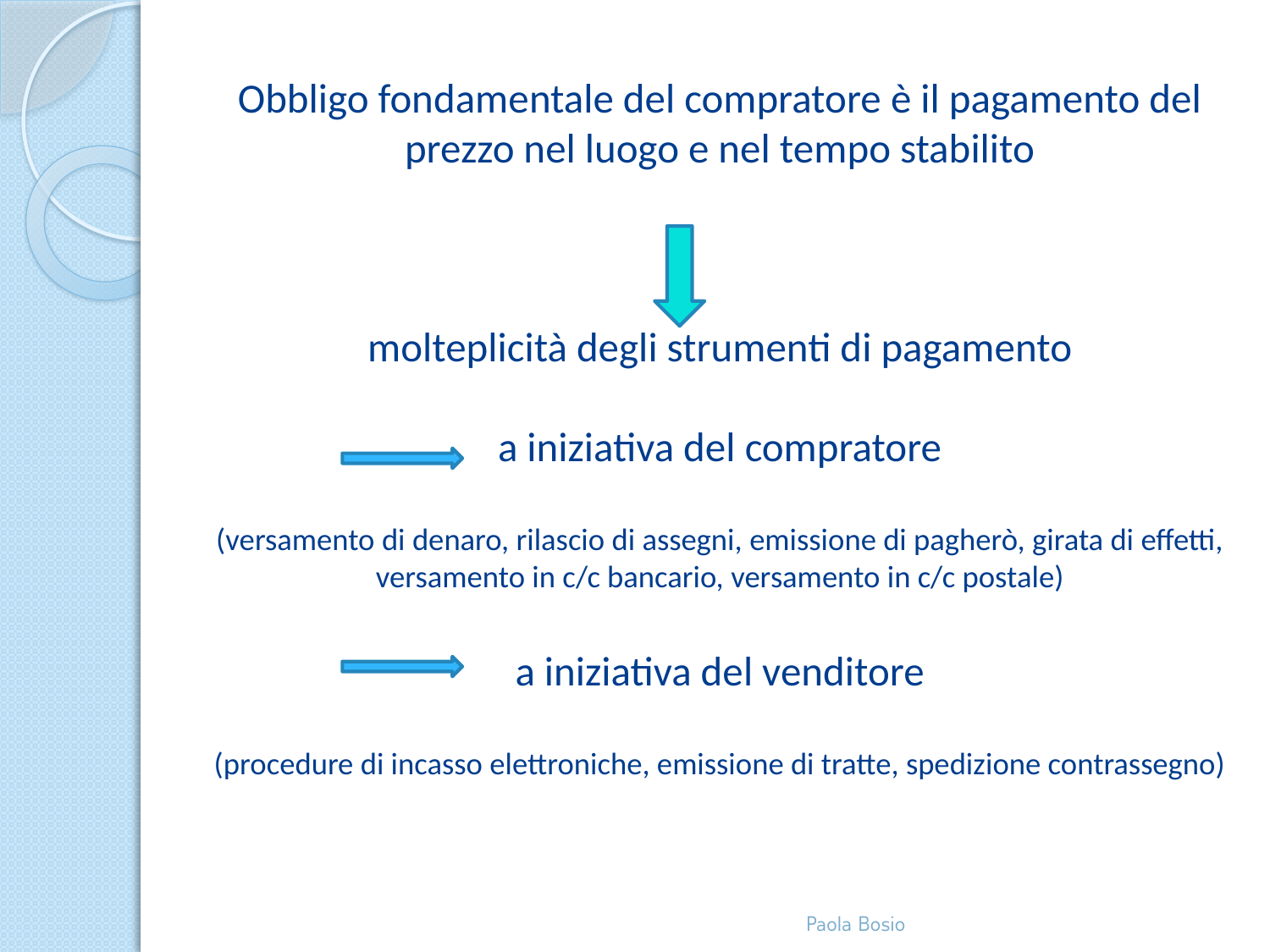

# Obbligo fondamentale del compratore è il pagamento del prezzo nel luogo e nel tempo stabilito molteplicità degli strumenti di pagamento a iniziativa del compratore (versamento di denaro, rilascio di assegni, emissione di pagherò, girata di effetti, versamento in c/c bancario, versamento in c/c postale) a iniziativa del venditore (procedure di incasso elettroniche, emissione di tratte, spedizione contrassegno)

Paola Bosio